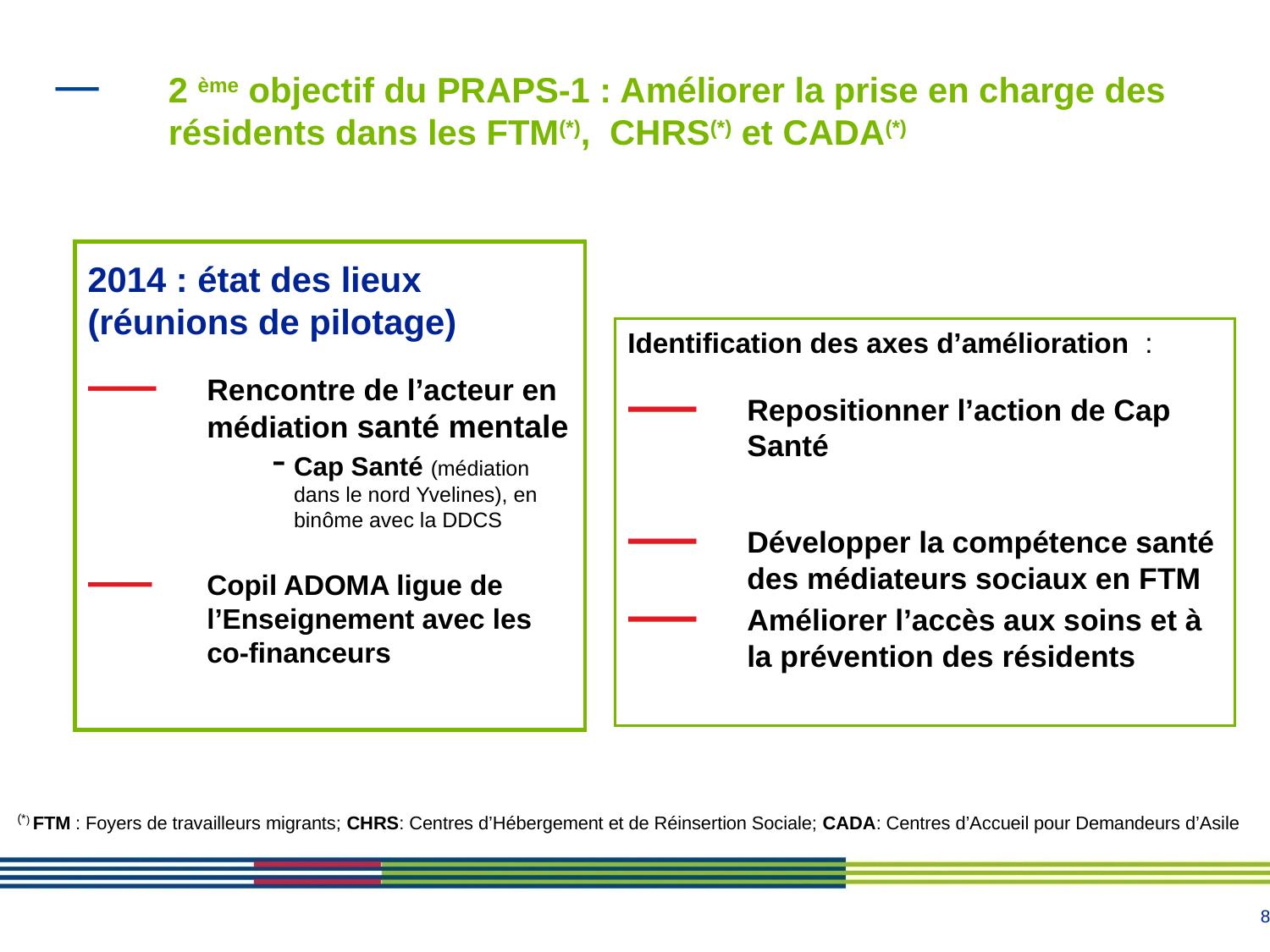

# 2 ème objectif du PRAPS-1 : Améliorer la prise en charge des résidents dans les FTM(*),  CHRS(*) et CADA(*)

2014 : état des lieux (réunions de pilotage)

Rencontre de l’acteur en médiation santé mentale
Cap Santé (médiation  dans le nord Yvelines), en binôme avec la DDCS

Copil ADOMA ligue de l’Enseignement avec les co-financeurs

Identification des axes d’amélioration  :

Repositionner l’action de Cap Santé

Développer la compétence santé des médiateurs sociaux en FTM
Améliorer l’accès aux soins et à la prévention des résidents

(*) FTM : Foyers de travailleurs migrants; CHRS: Centres d’Hébergement et de Réinsertion Sociale; CADA: Centres d’Accueil pour Demandeurs d’Asile